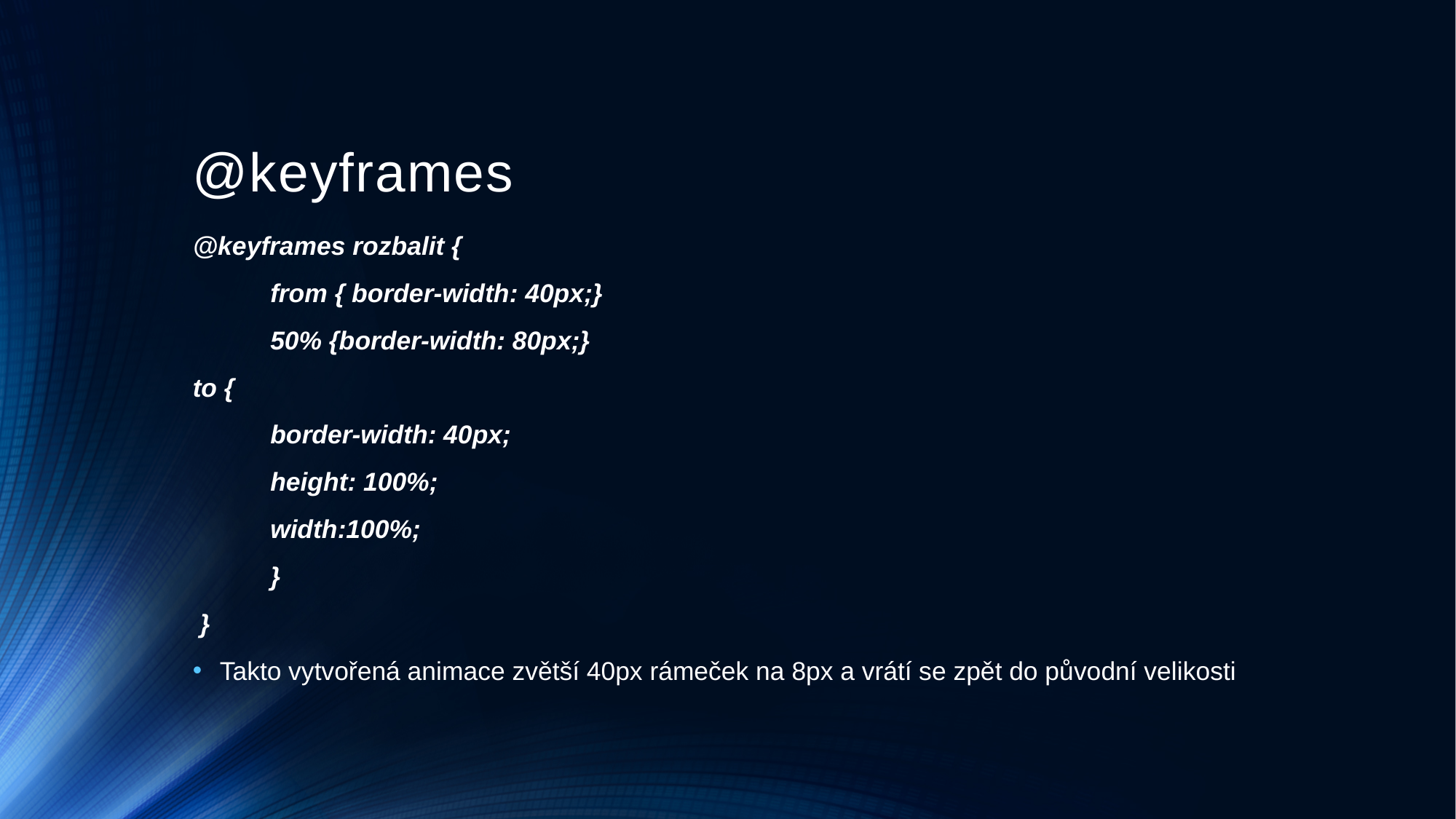

# @keyframes
@keyframes rozbalit {
	from { border-width: 40px;}
	50% {border-width: 80px;}
to {
	border-width: 40px;
	height: 100%;
	width:100%;
	}
 }
Takto vytvořená animace zvětší 40px rámeček na 8px a vrátí se zpět do původní velikosti